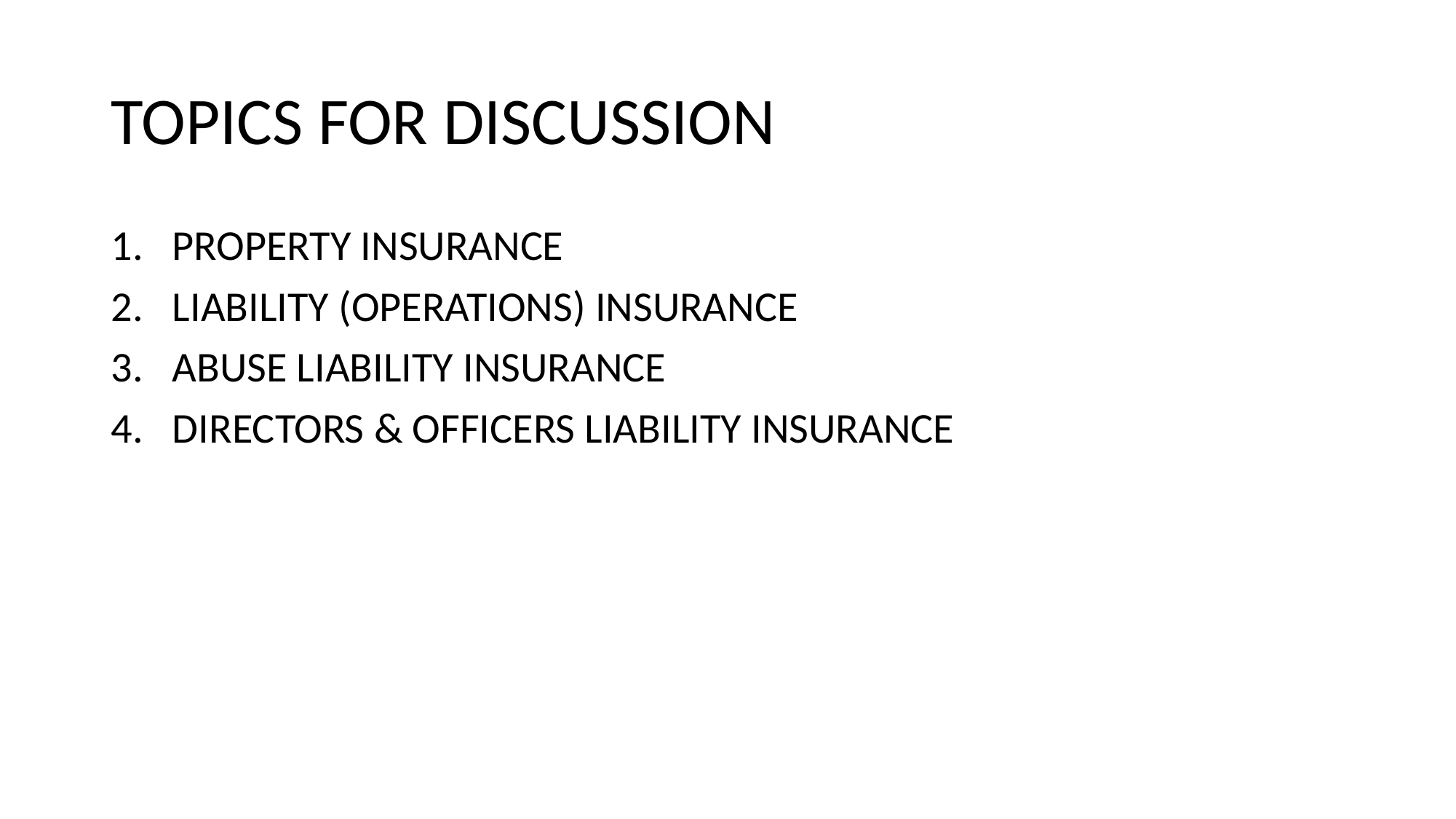

# TOPICS FOR DISCUSSION
PROPERTY INSURANCE
LIABILITY (OPERATIONS) INSURANCE
ABUSE LIABILITY INSURANCE
DIRECTORS & OFFICERS LIABILITY INSURANCE